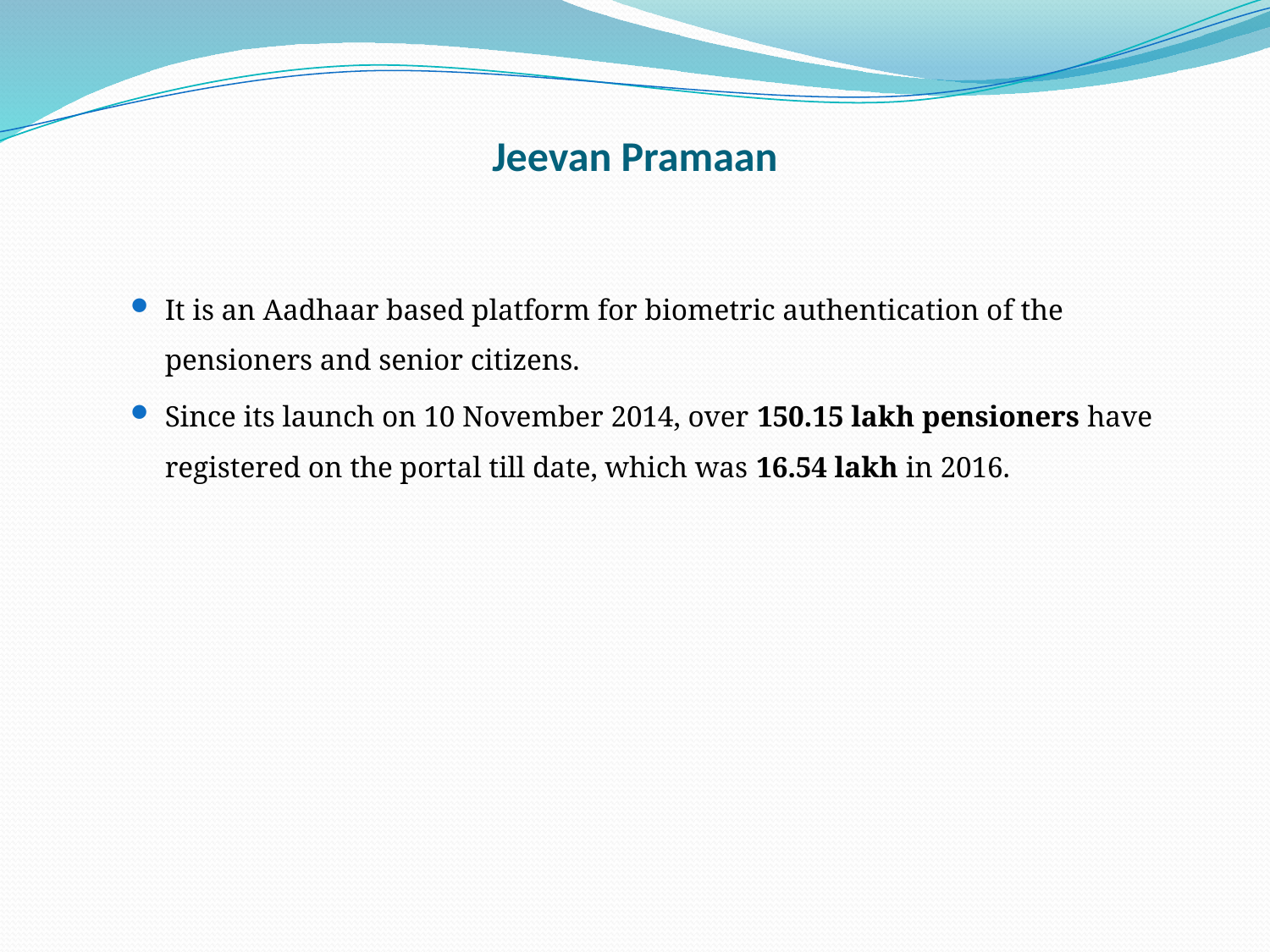

# Jeevan Pramaan
It is an Aadhaar based platform for biometric authentication of the pensioners and senior citizens.
Since its launch on 10 November 2014, over 150.15 lakh pensioners have registered on the portal till date, which was 16.54 lakh in 2016.